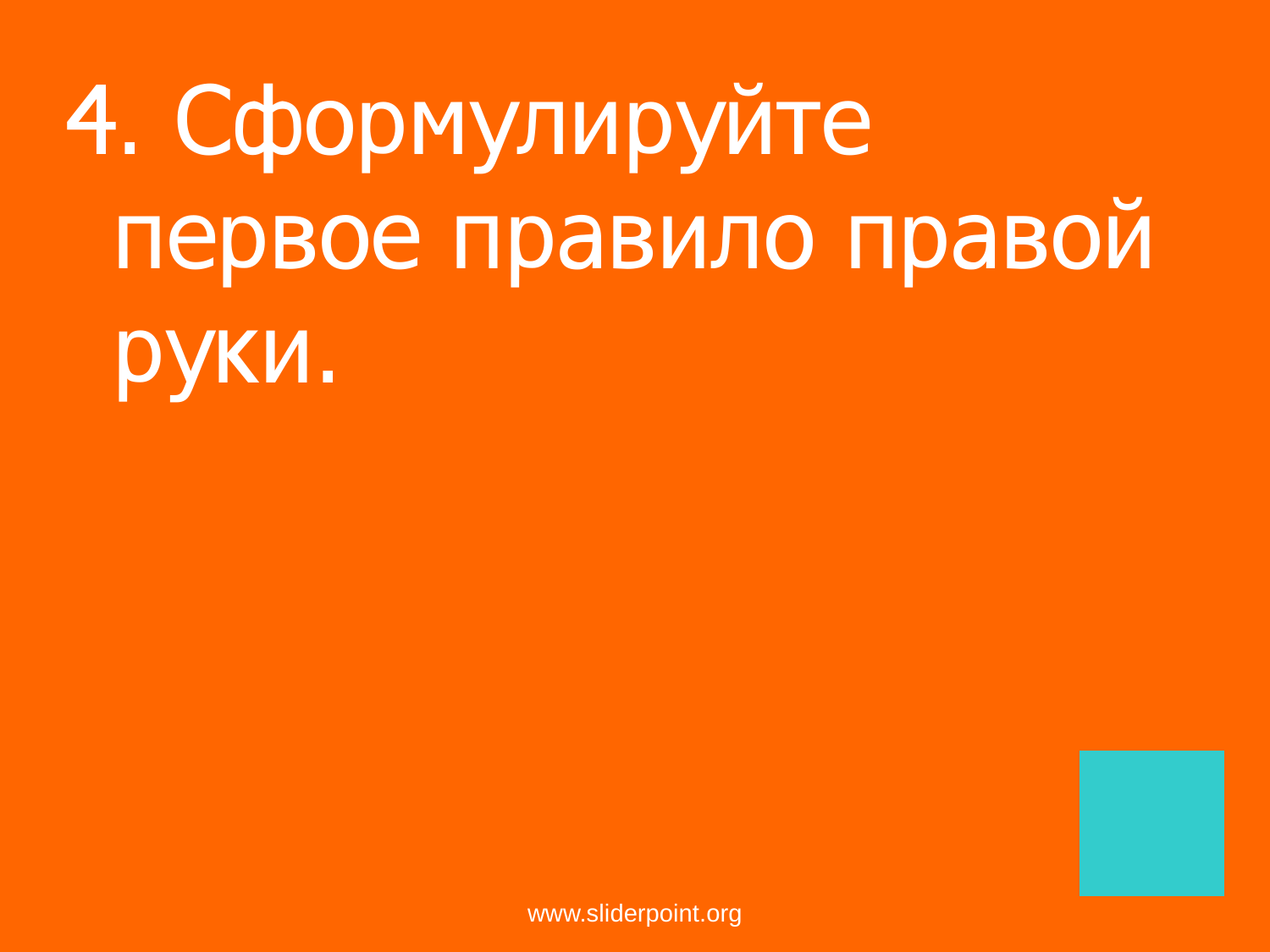

4. Сформулируйте первое правило правой руки.

www.sliderpoint.org